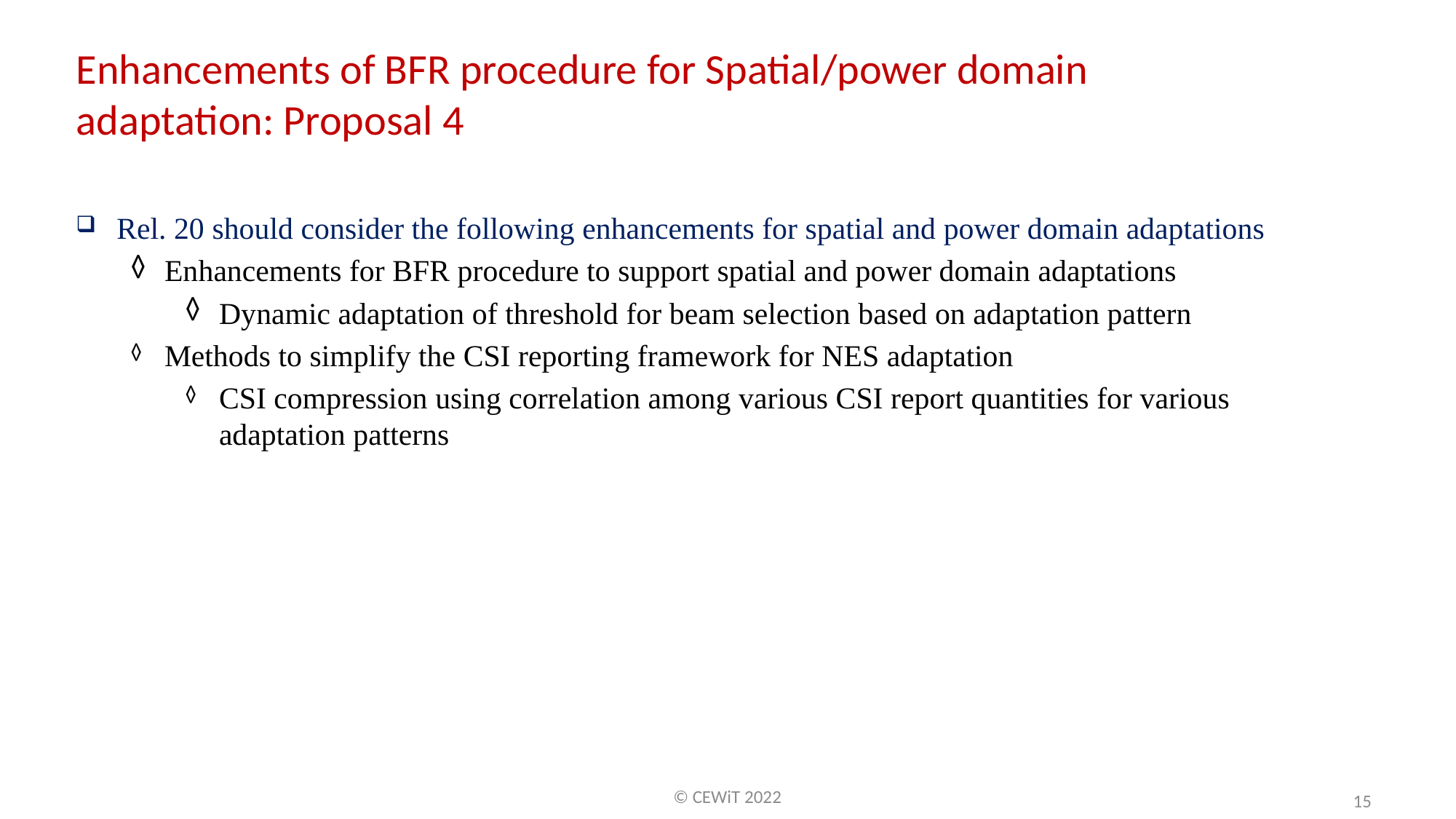

Enhancements of BFR procedure for Spatial/power domain adaptation: Proposal 4

Rel. 20 should consider the following enhancements for spatial and power domain adaptations
Enhancements for BFR procedure to support spatial and power domain adaptations
Dynamic adaptation of threshold for beam selection based on adaptation pattern
Methods to simplify the CSI reporting framework for NES adaptation
CSI compression using correlation among various CSI report quantities for various adaptation patterns

© CEWiT 2022
15